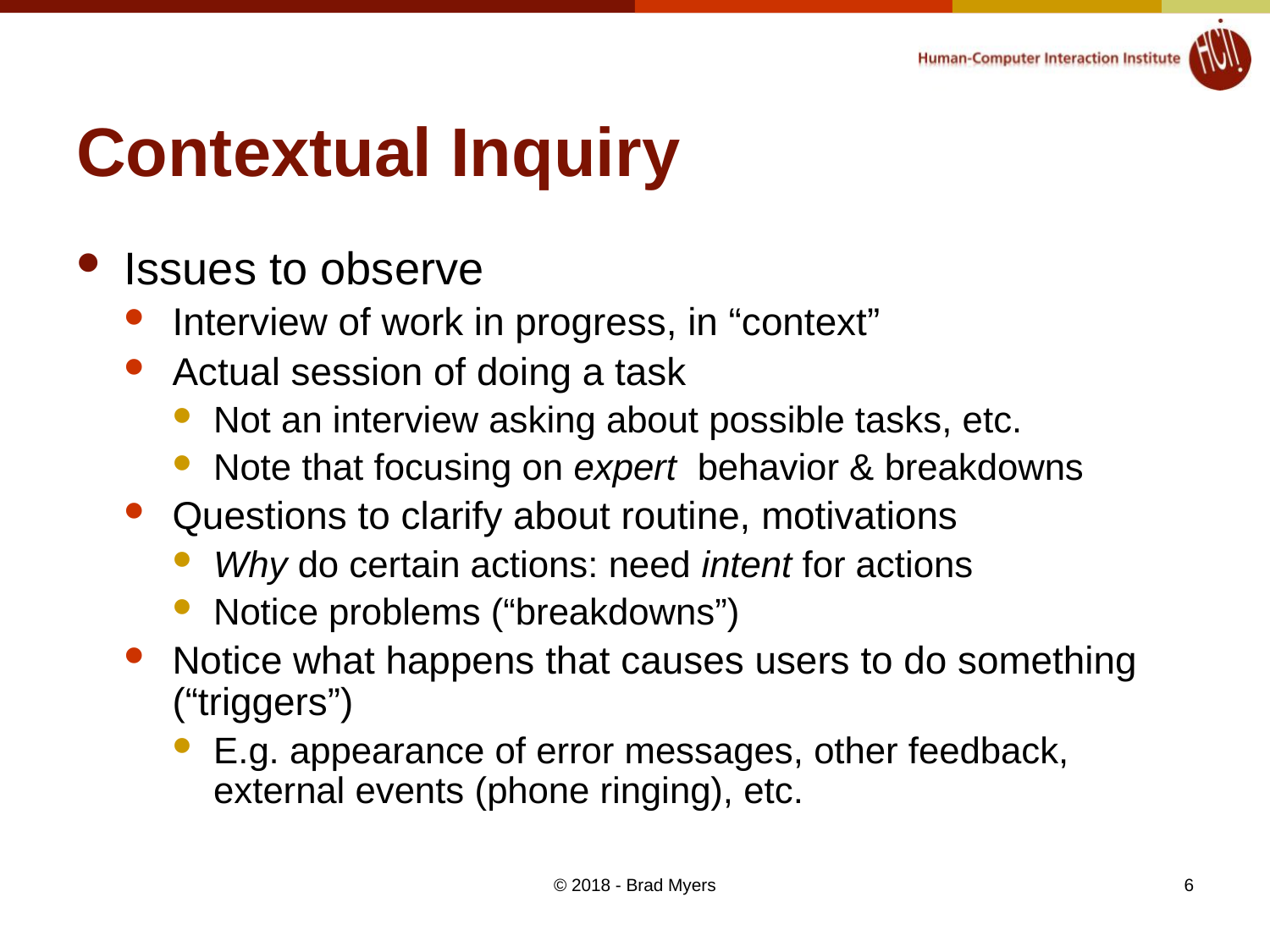

# Contextual Inquiry
Issues to observe
Interview of work in progress, in “context”
Actual session of doing a task
Not an interview asking about possible tasks, etc.
Note that focusing on expert  behavior & breakdowns
Questions to clarify about routine, motivations
Why do certain actions: need intent for actions
Notice problems (“breakdowns”)
Notice what happens that causes users to do something (“triggers”)
E.g. appearance of error messages, other feedback, external events (phone ringing), etc.

© 2018 - Brad Myers
6